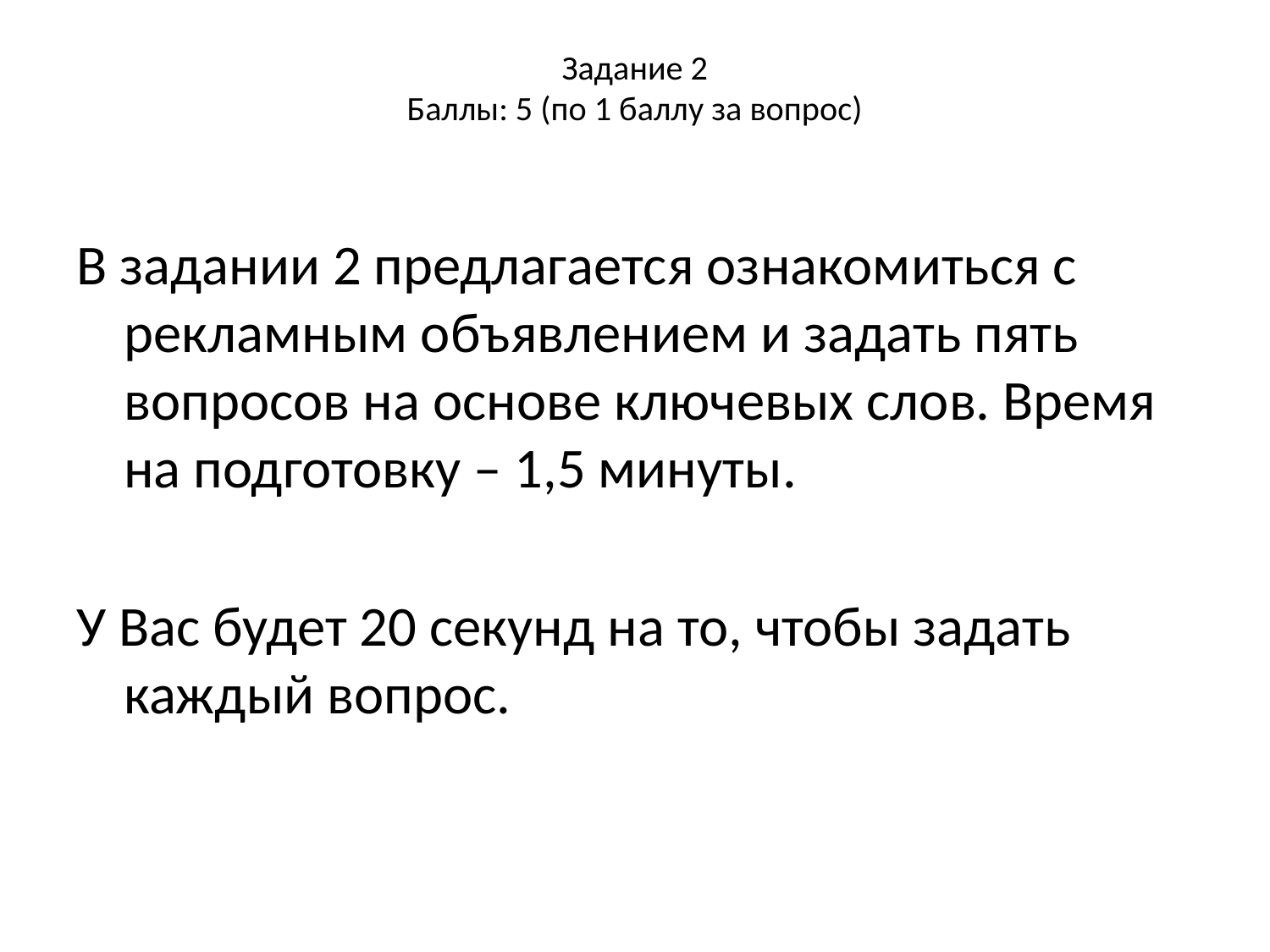

# Задание 2 Баллы: 5 (по 1 баллу за вопрос)
В задании 2 предлагается ознакомиться с рекламным объявлением и задать пять вопросов на основе ключевых слов. Время на подготовку – 1,5 минуты.

У Вас будет 20 секунд на то, чтобы задать каждый вопрос.